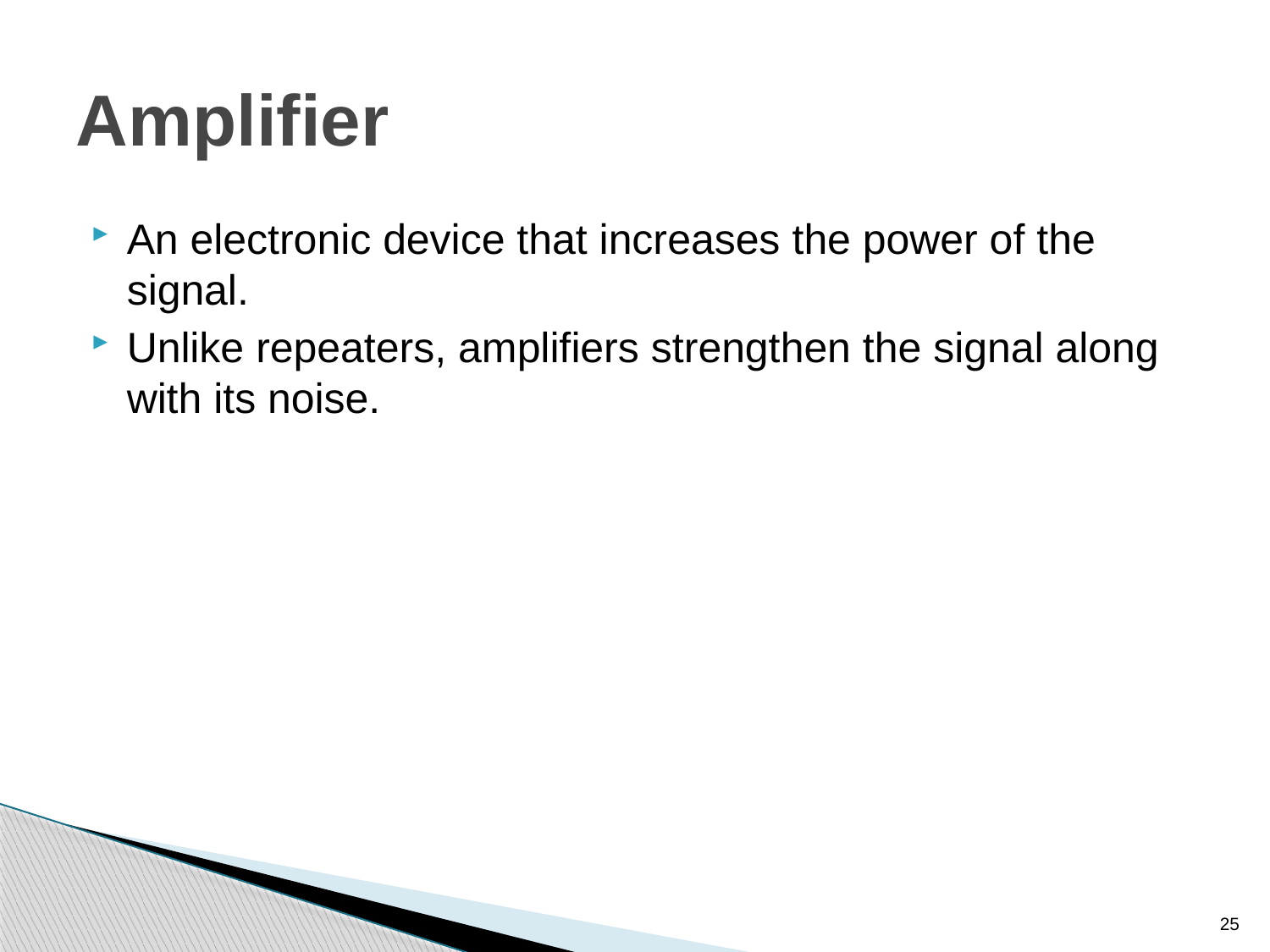

# Amplifier
An electronic device that increases the power of the signal.
Unlike repeaters, amplifiers strengthen the signal along with its noise.
25